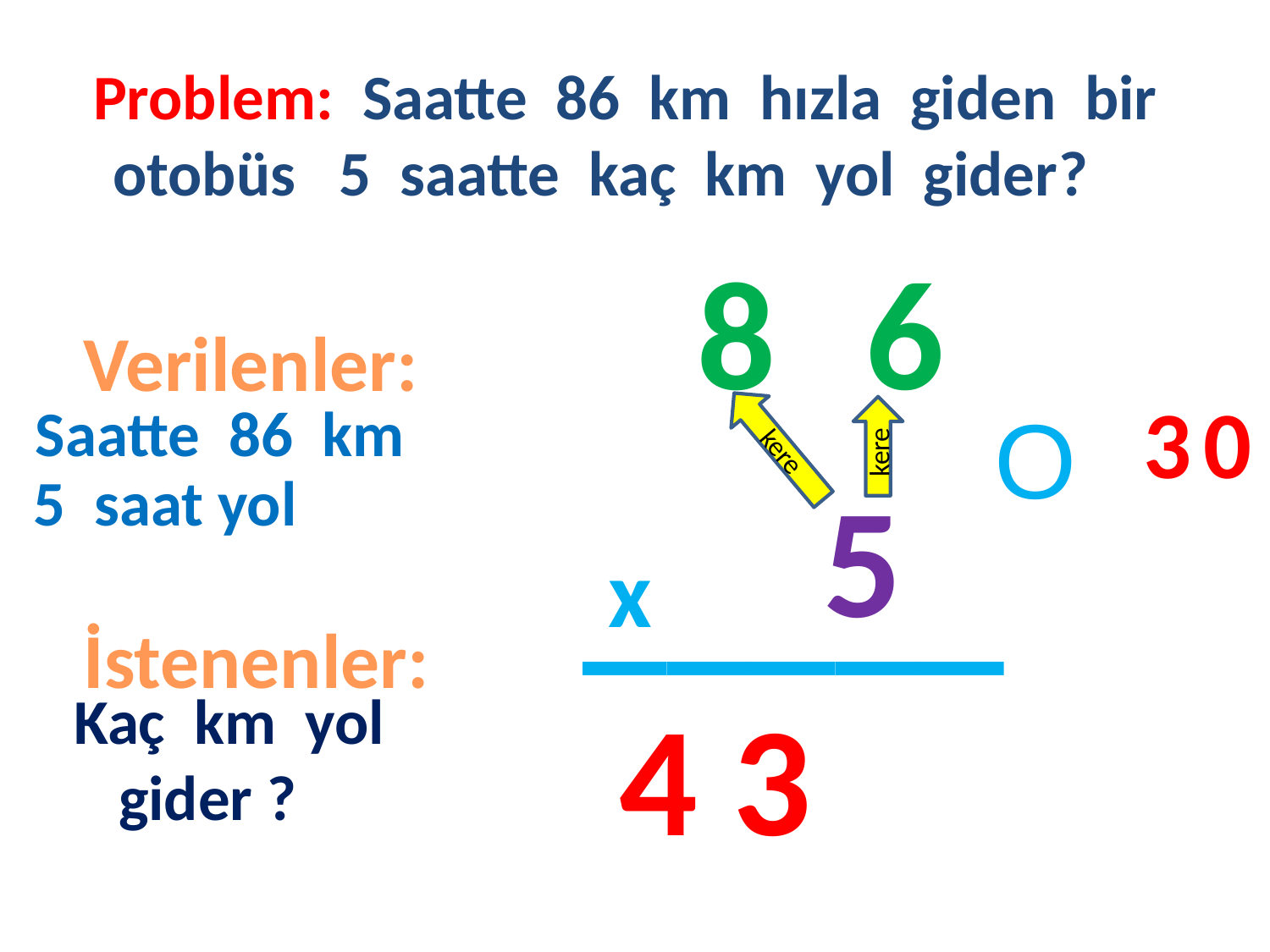

Problem:  Saatte  86  km  hızla  giden  bir   otobüs   5  saatte  kaç  km  yol  gider?
8
6
#
Verilenler:

kere
3
0
Saatte  86  km
O
kere

5  saat yol
5
_____

x
İstenenler:
Kaç  km  yol
gider ?
4 3